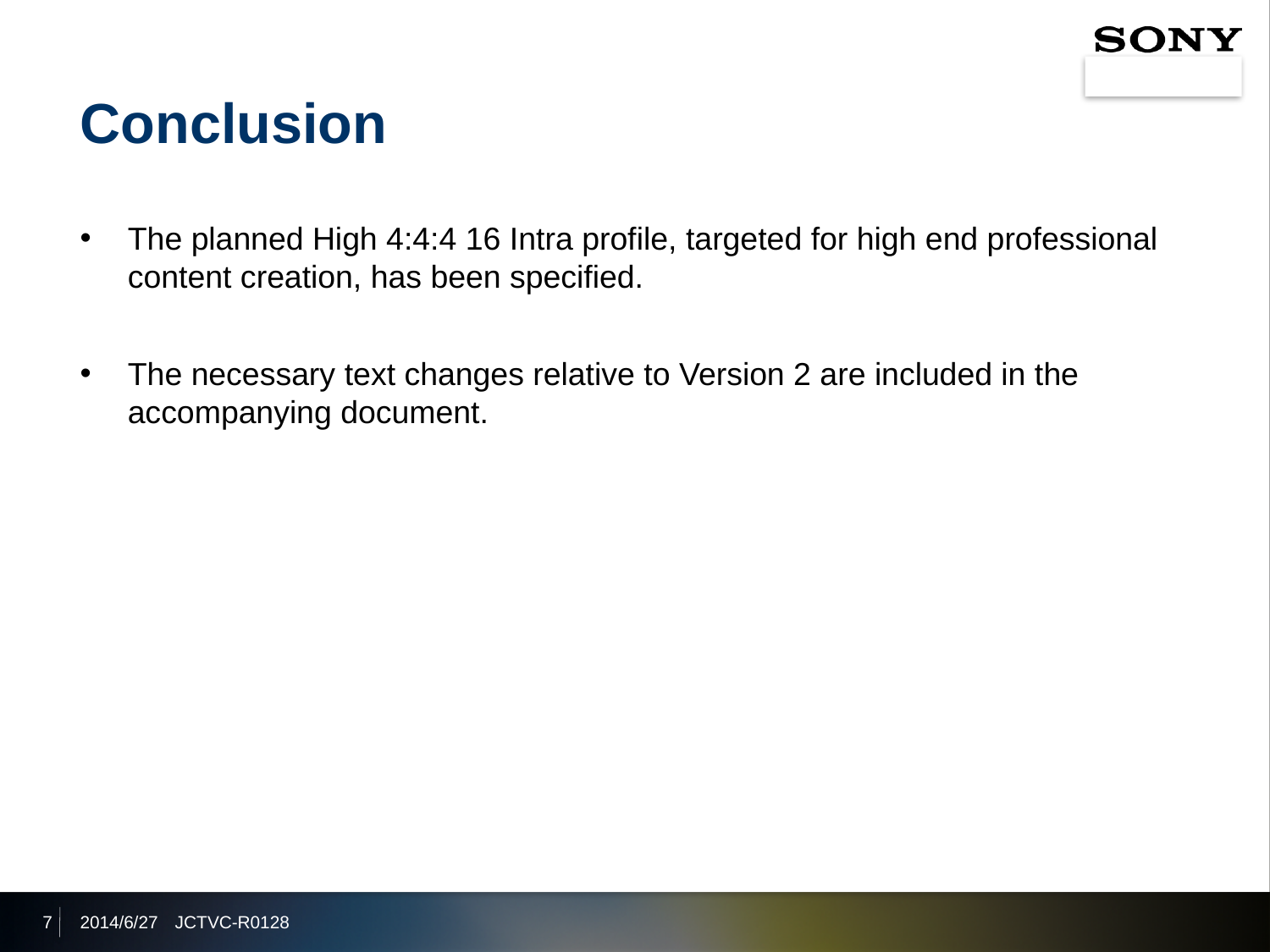

# Conclusion

The planned High 4:4:4 16 Intra profile, targeted for high end professional content creation, has been specified.

The necessary text changes relative to Version 2 are included in the accompanying document.

7
2014/6/27
JCTVC-R0128